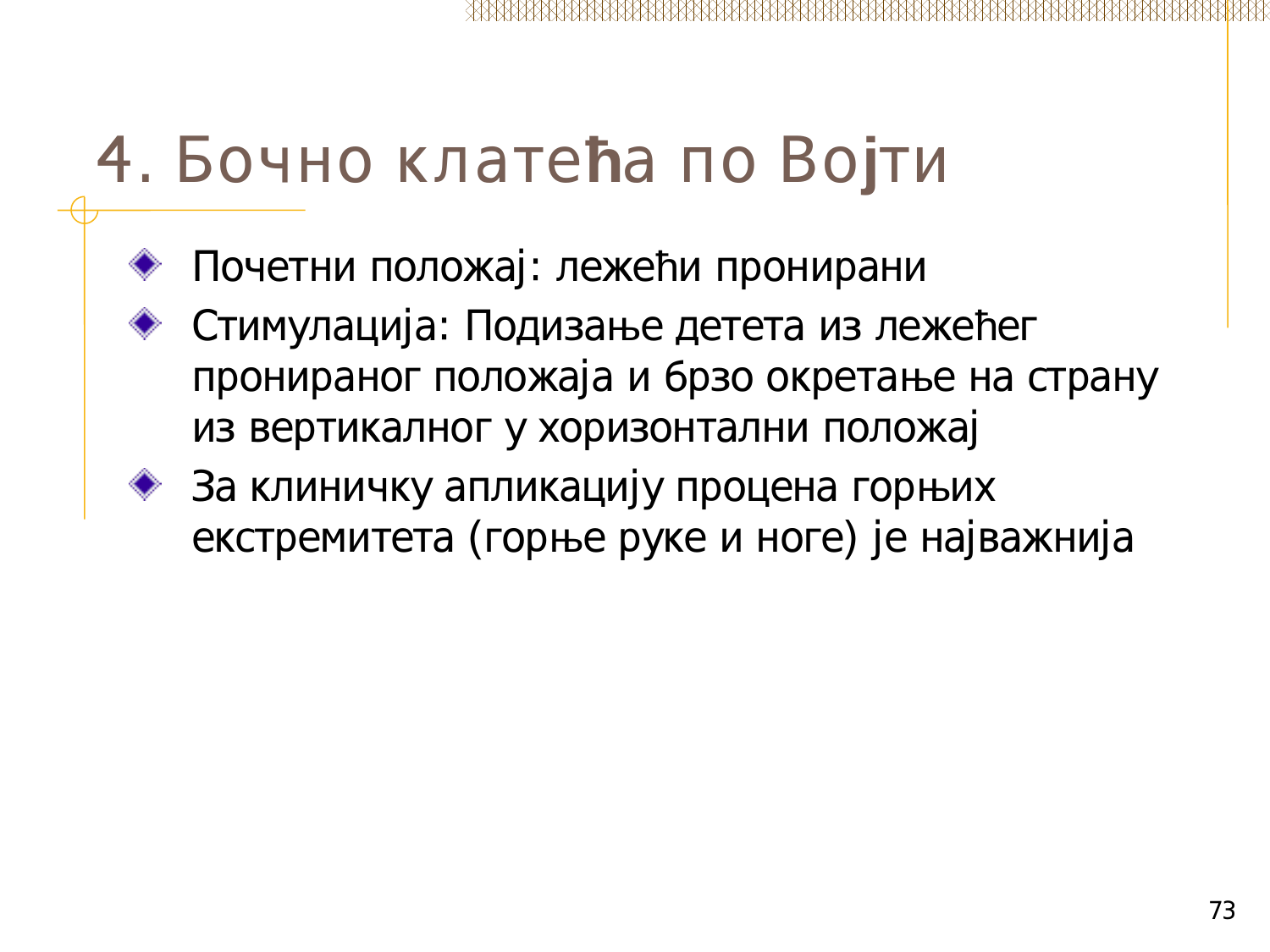

# 4. Бочно клатећа по Војти
Почетни положај: лежећи пронирани
Стимулација: Подизање детета из лежећег пронираног положаја и брзо окретање на страну из вертикалног у хоризонтални положај
За клиничку апликацију процена горњих екстремитета (горње руке и ноге) је најважнија

73